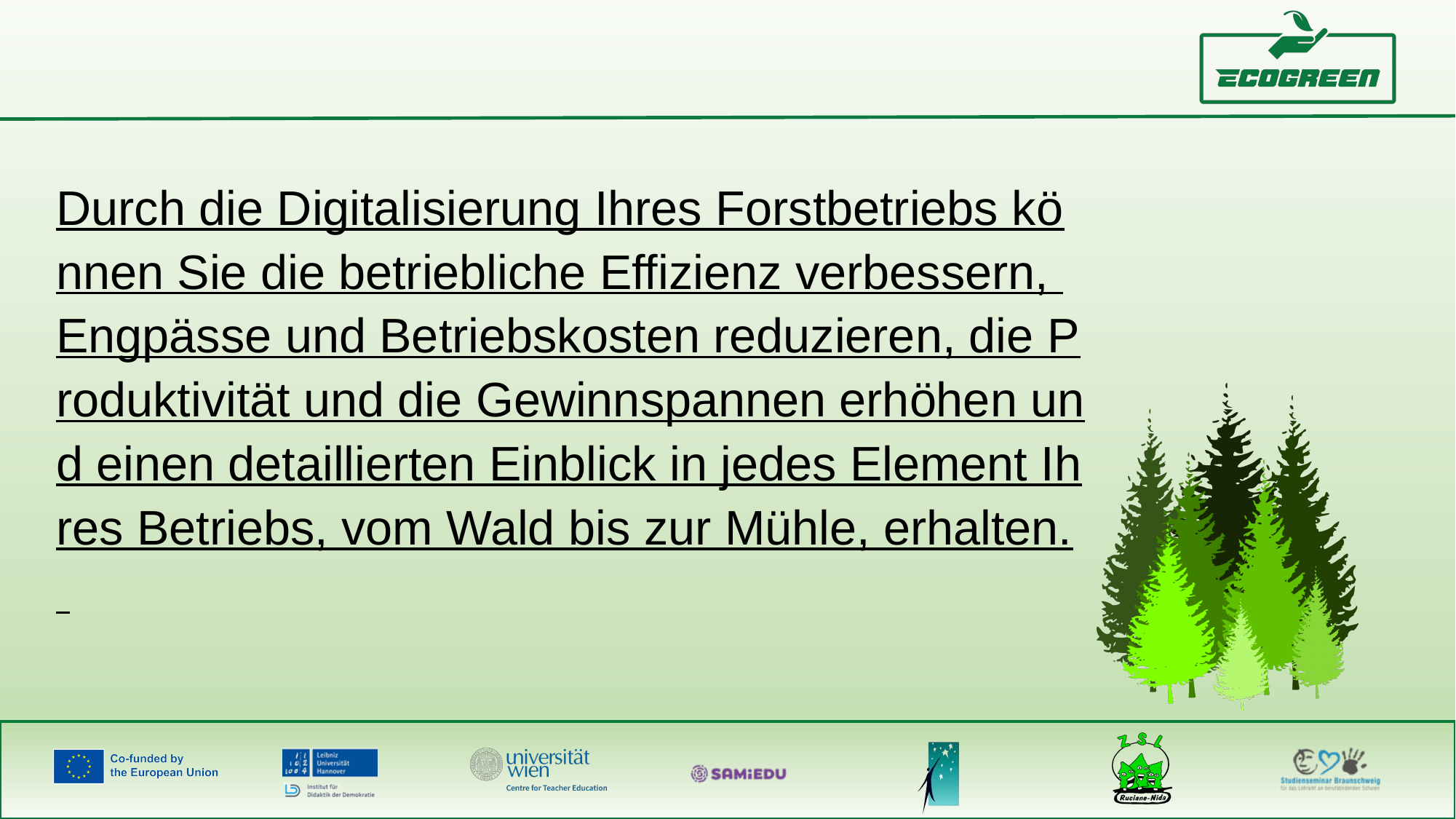

Durch die Digitalisierung Ihres Forstbetriebs können Sie die betriebliche Effizienz verbessern, Engpässe und Betriebskosten reduzieren, die Produktivität und die Gewinnspannen erhöhen und einen detaillierten Einblick in jedes Element Ihres Betriebs, vom Wald bis zur Mühle, erhalten.